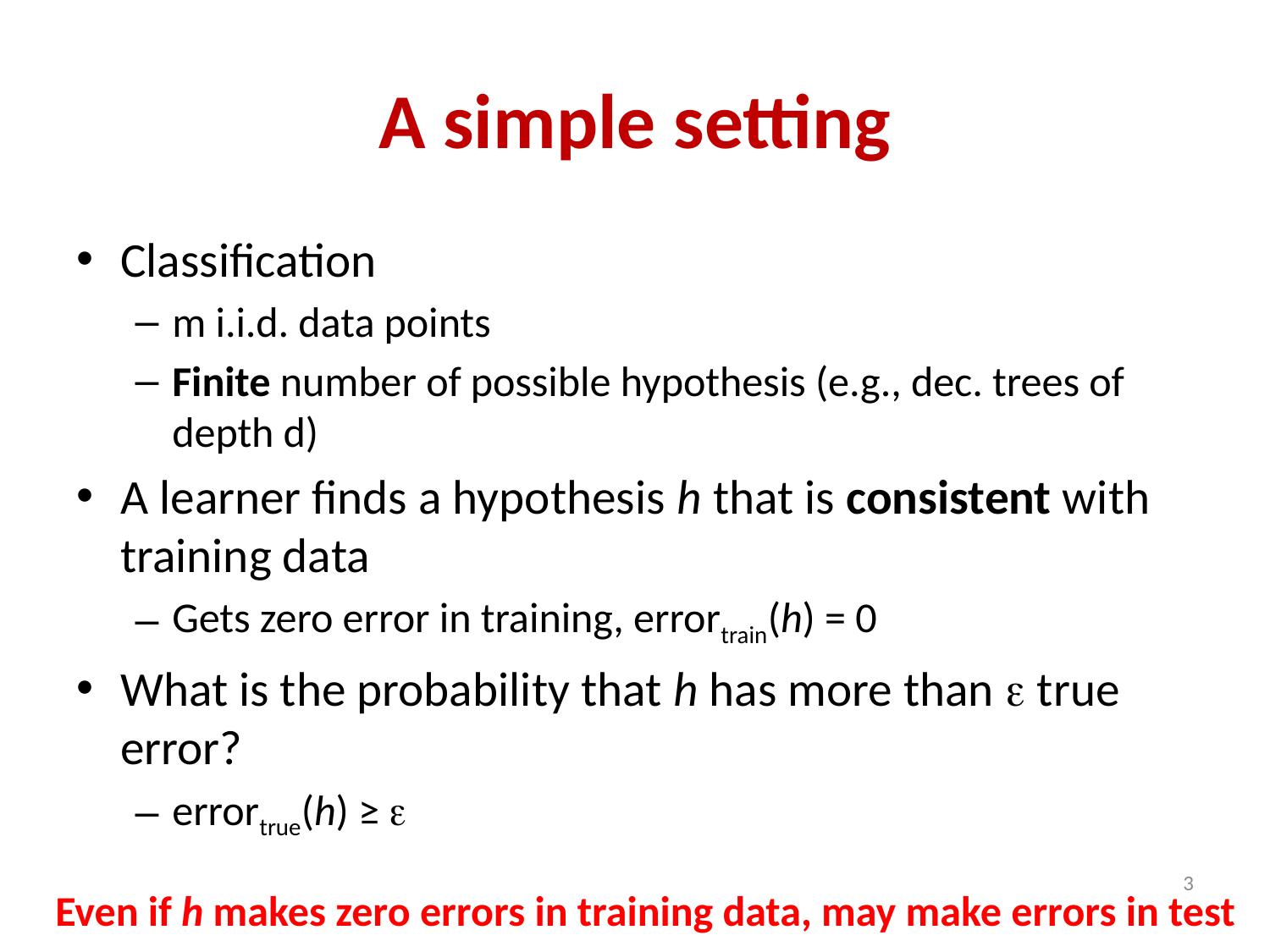

# A simple setting
Classification
m i.i.d. data points
Finite number of possible hypothesis (e.g., dec. trees of depth d)
A learner finds a hypothesis h that is consistent with training data
Gets zero error in training, errortrain(h) = 0
What is the probability that h has more than ε true error?
errortrue(h) ≥ ε
3
Even if h makes zero errors in training data, may make errors in test